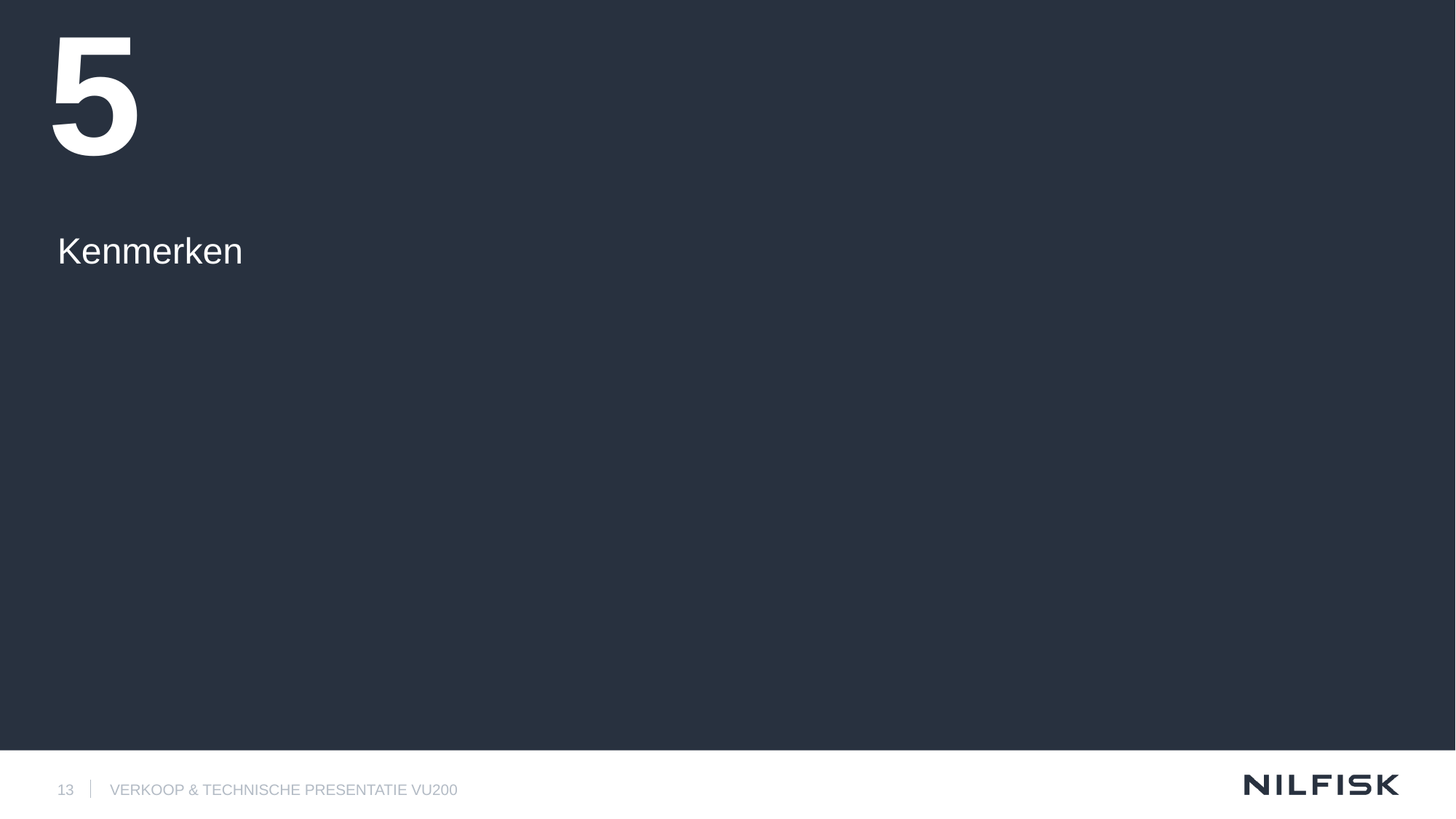

# 5
Kenmerken
13
VERKOOP & TECHNISCHE PRESENTATIE VU200